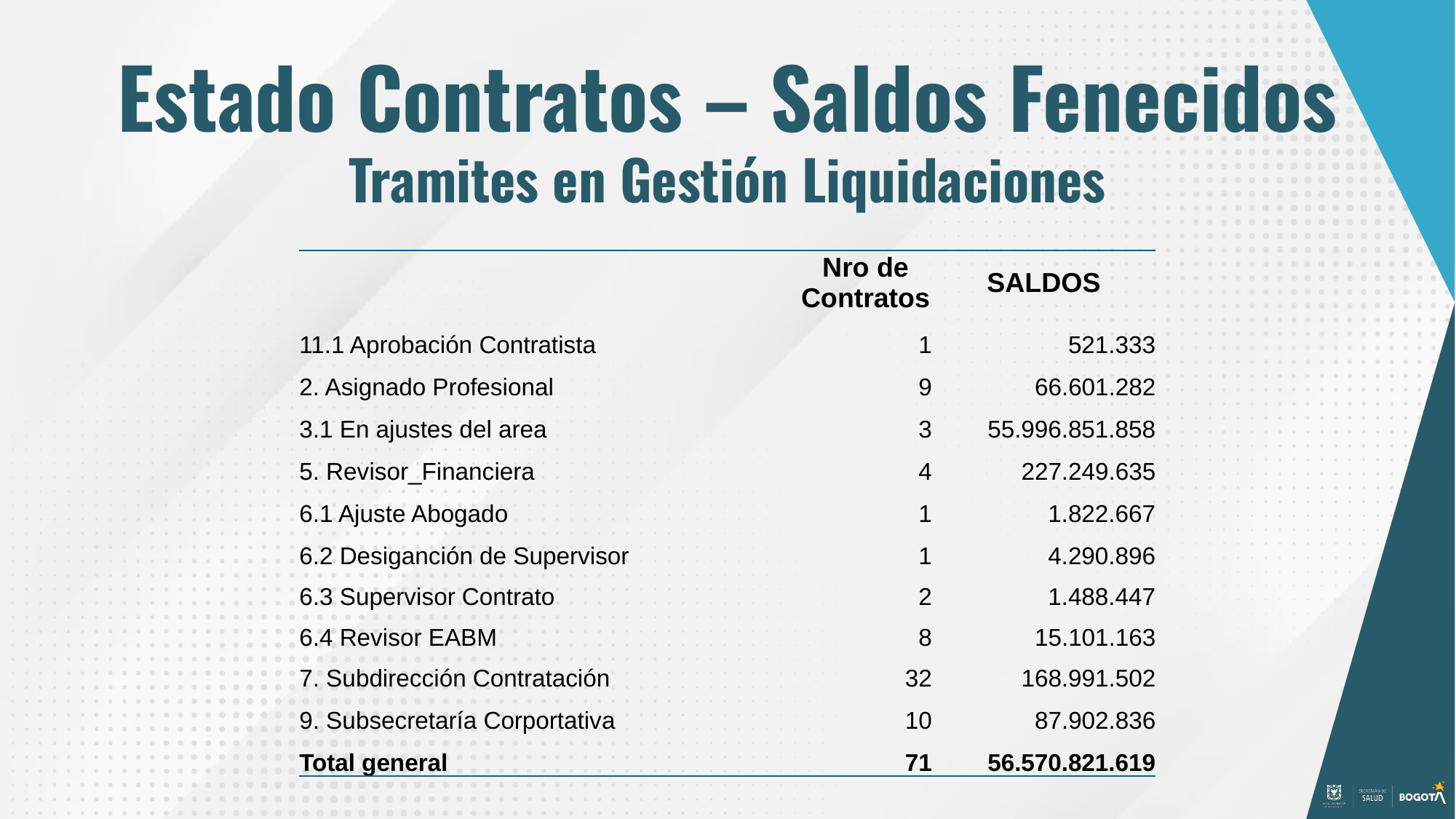

Estado Contratos – Saldos Fenecidos
Tramites en Gestión Liquidaciones
|  | Nro de Contratos | SALDOS |
| --- | --- | --- |
| 11.1 Aprobación Contratista | 1 | 521.333 |
| 2. Asignado Profesional | 9 | 66.601.282 |
| 3.1 En ajustes del area | 3 | 55.996.851.858 |
| 5. Revisor\_Financiera | 4 | 227.249.635 |
| 6.1 Ajuste Abogado | 1 | 1.822.667 |
| 6.2 Desiganción de Supervisor | 1 | 4.290.896 |
| 6.3 Supervisor Contrato | 2 | 1.488.447 |
| 6.4 Revisor EABM | 8 | 15.101.163 |
| 7. Subdirección Contratación | 32 | 168.991.502 |
| 9. Subsecretaría Corportativa | 10 | 87.902.836 |
| Total general | 71 | 56.570.821.619 |